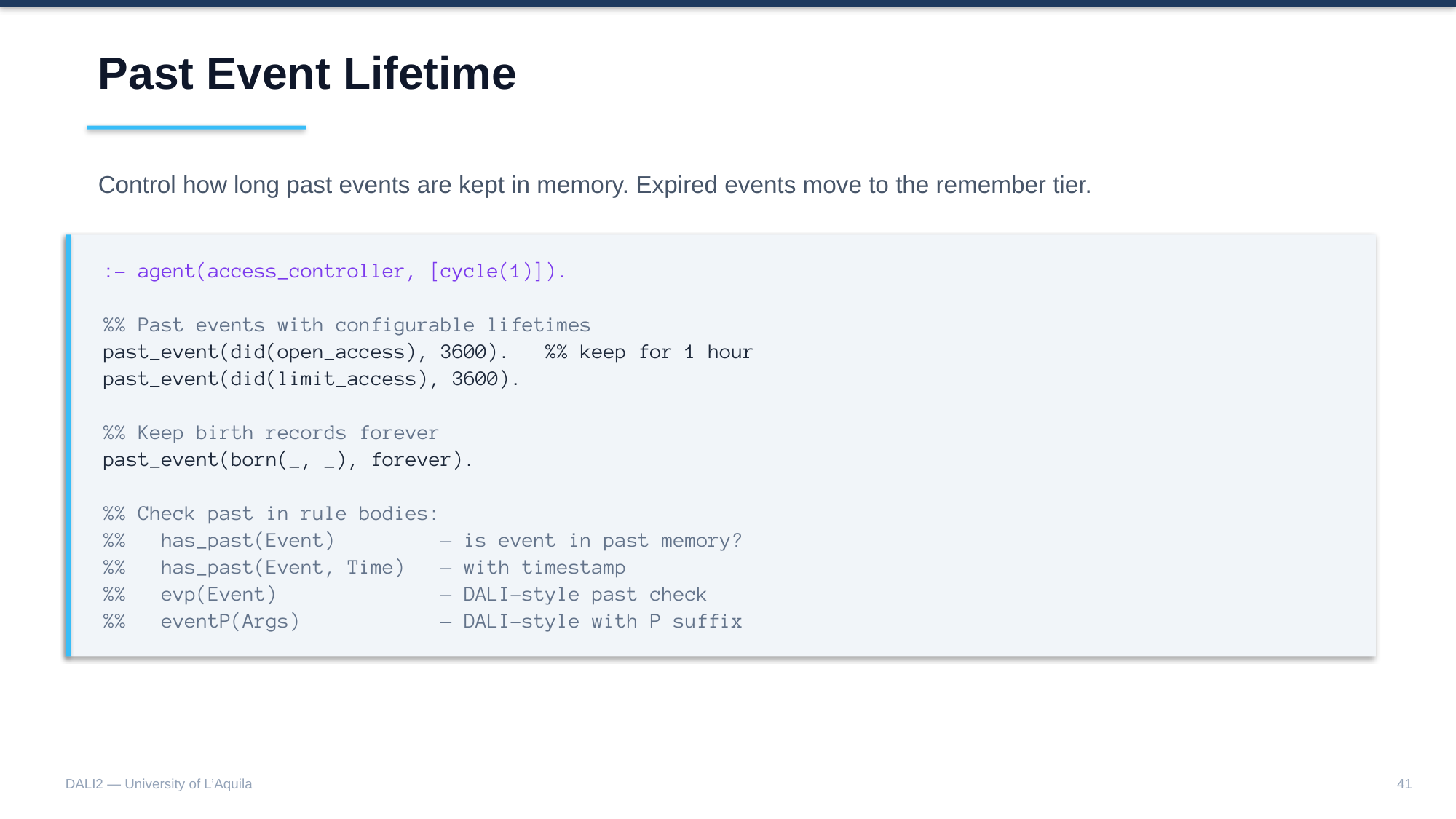

Past Event Lifetime

Control how long past events are kept in memory. Expired events move to the remember tier.

:- agent(access_controller, [cycle(1)]).

%% Past events with configurable lifetimes
past_event(did(open_access), 3600).   %% keep for 1 hour
past_event(did(limit_access), 3600).

%% Keep birth records forever
past_event(born(_, _), forever).

%% Check past in rule bodies:
%%   has_past(Event)         — is event in past memory?
%%   has_past(Event, Time)   — with timestamp
%%   evp(Event)              — DALI-style past check
%%   eventP(Args)            — DALI-style with P suffix
DALI2 — University of L’Aquila
41